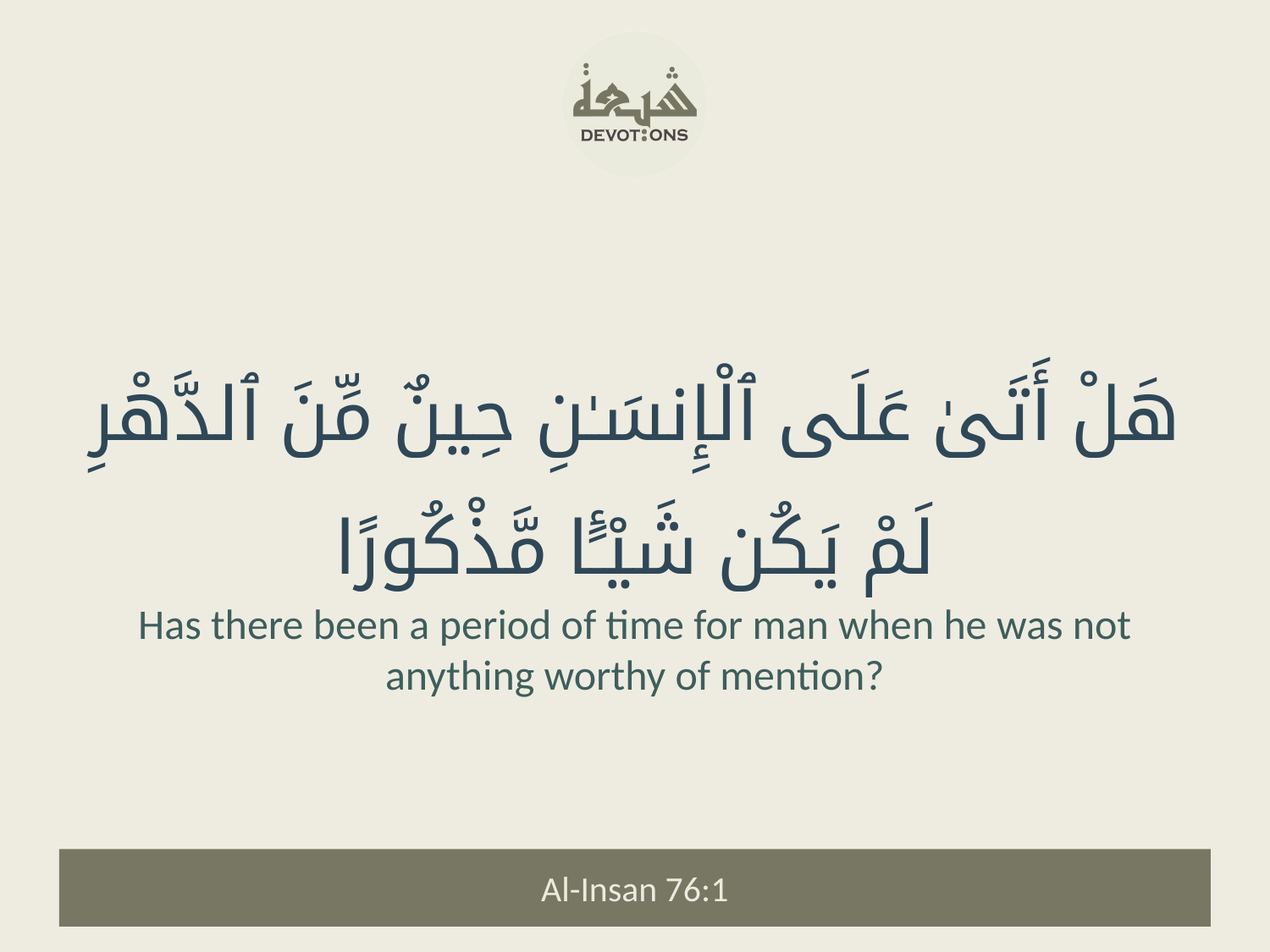

هَلْ أَتَىٰ عَلَى ٱلْإِنسَـٰنِ حِينٌ مِّنَ ٱلدَّهْرِ لَمْ يَكُن شَيْـًٔا مَّذْكُورًا
Has there been a period of time for man when he was not anything worthy of mention?
Al-Insan 76:1